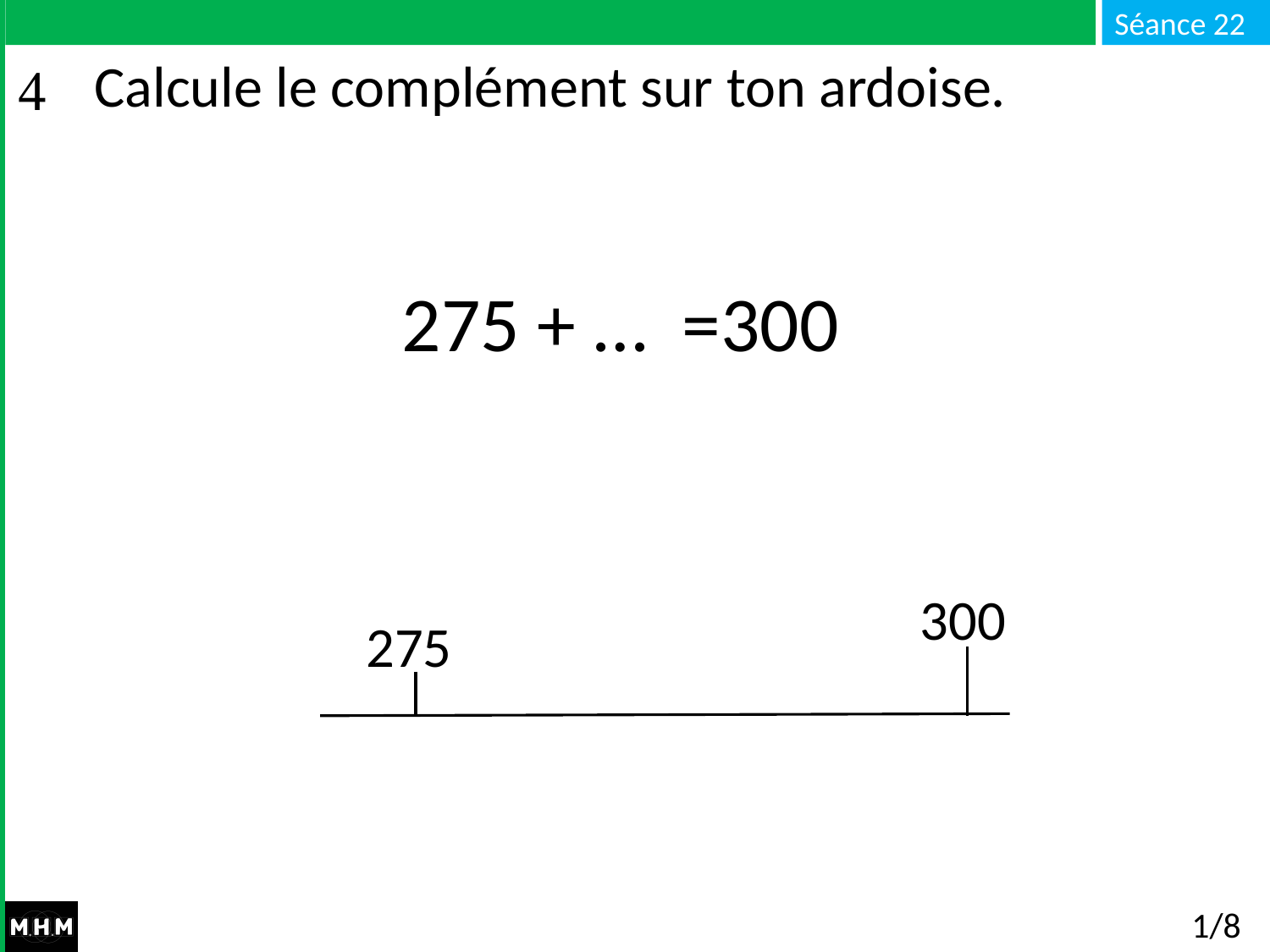

# Calcule le complément sur ton ardoise.
 275 + …  =300
300
275
1/8